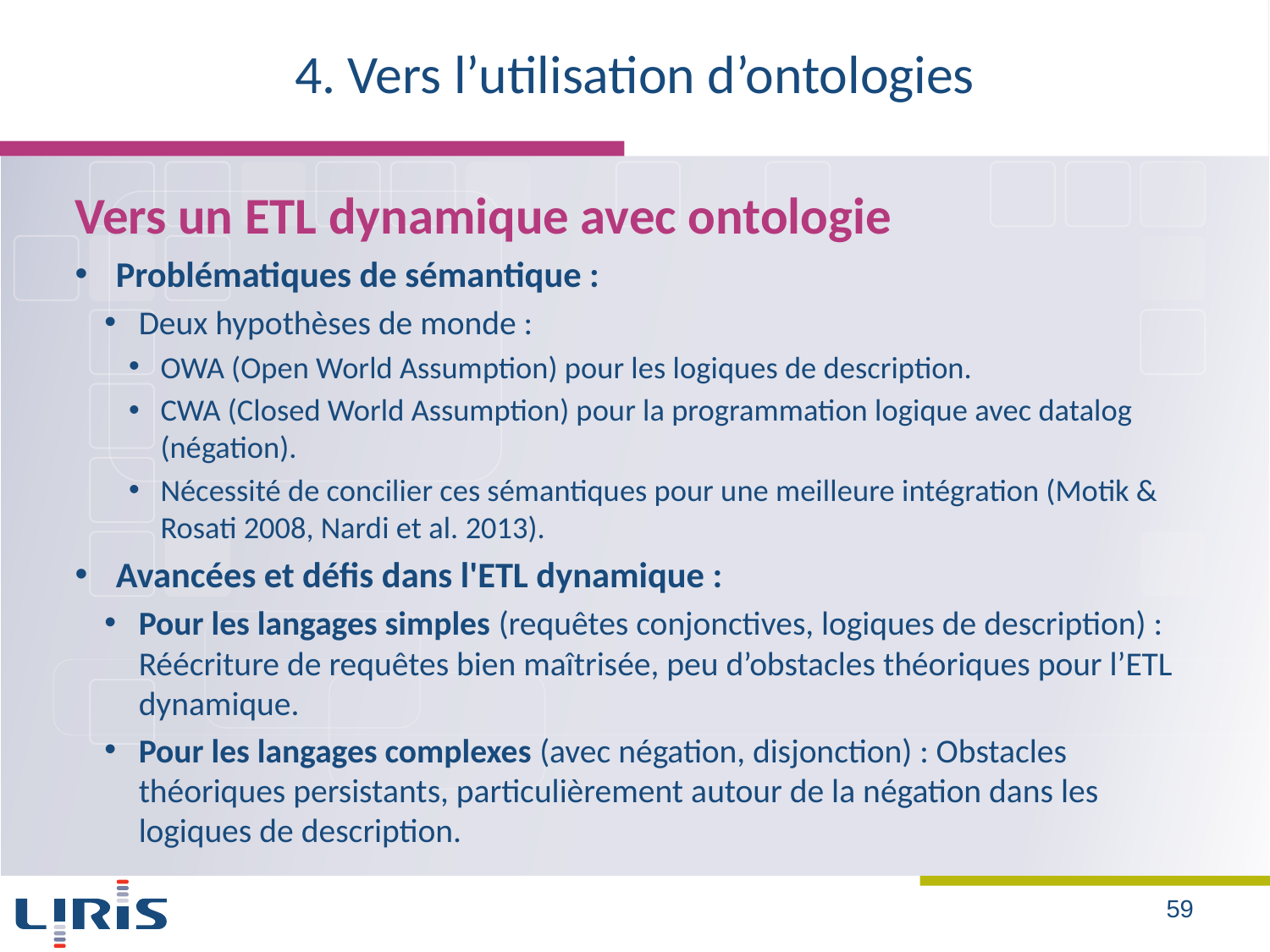

# 4. Vers l’utilisation d’ontologies
Vers un ETL dynamique avec ontologie
Problématiques de sémantique :
Deux hypothèses de monde :
OWA (Open World Assumption) pour les logiques de description.
CWA (Closed World Assumption) pour la programmation logique avec datalog (négation).
Nécessité de concilier ces sémantiques pour une meilleure intégration (Motik & Rosati 2008, Nardi et al. 2013).
Avancées et défis dans l'ETL dynamique :
Pour les langages simples (requêtes conjonctives, logiques de description) : Réécriture de requêtes bien maîtrisée, peu d’obstacles théoriques pour l’ETL dynamique.
Pour les langages complexes (avec négation, disjonction) : Obstacles théoriques persistants, particulièrement autour de la négation dans les logiques de description.
59